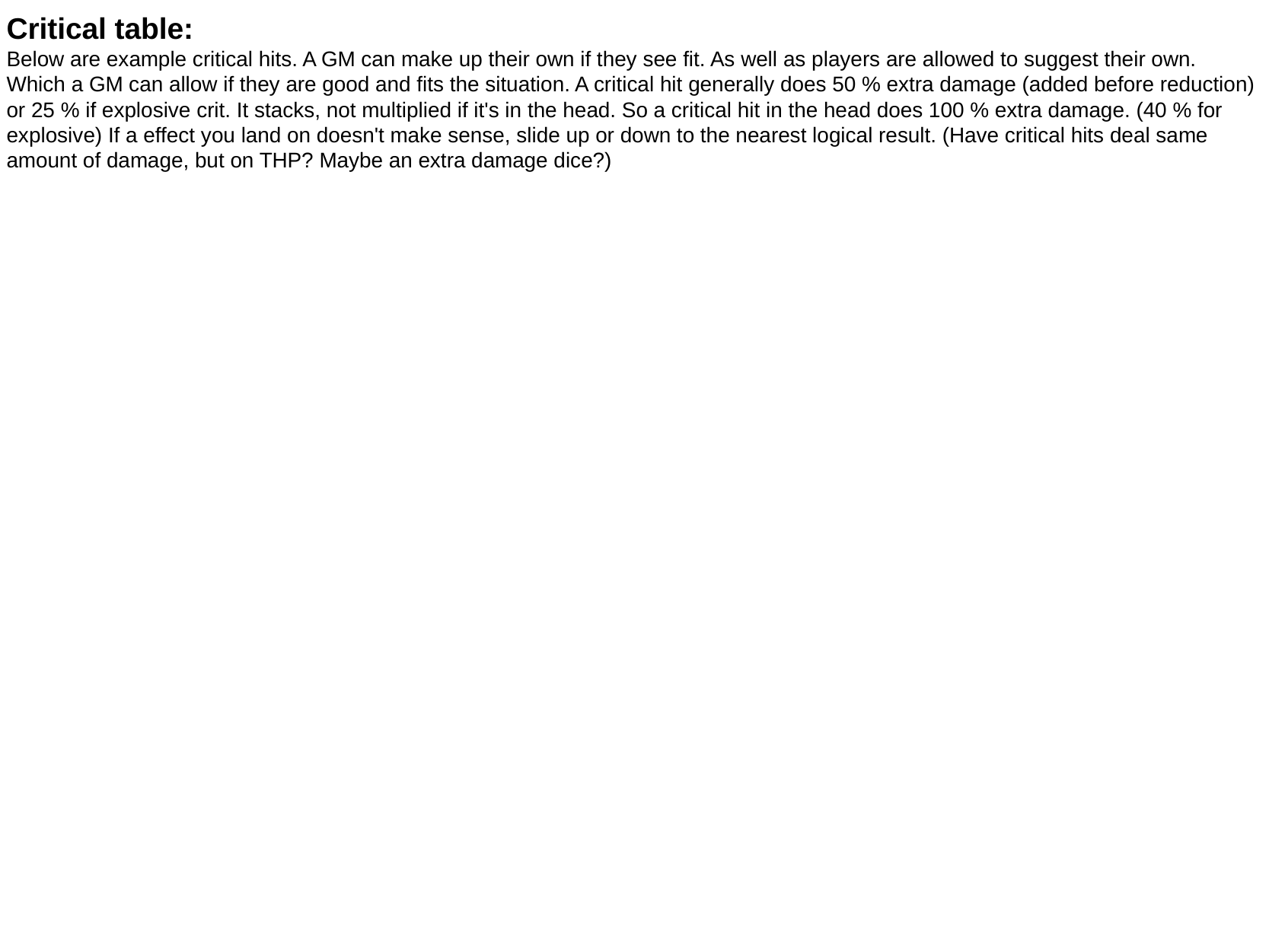

Critical table:
Below are example critical hits. A GM can make up their own if they see fit. As well as players are allowed to suggest their own. Which a GM can allow if they are good and fits the situation. A critical hit generally does 50 % extra damage (added before reduction) or 25 % if explosive crit. It stacks, not multiplied if it's in the head. So a critical hit in the head does 100 % extra damage. (40 % for explosive) If a effect you land on doesn't make sense, slide up or down to the nearest logical result. (Have critical hits deal same amount of damage, but on THP? Maybe an extra damage dice?)